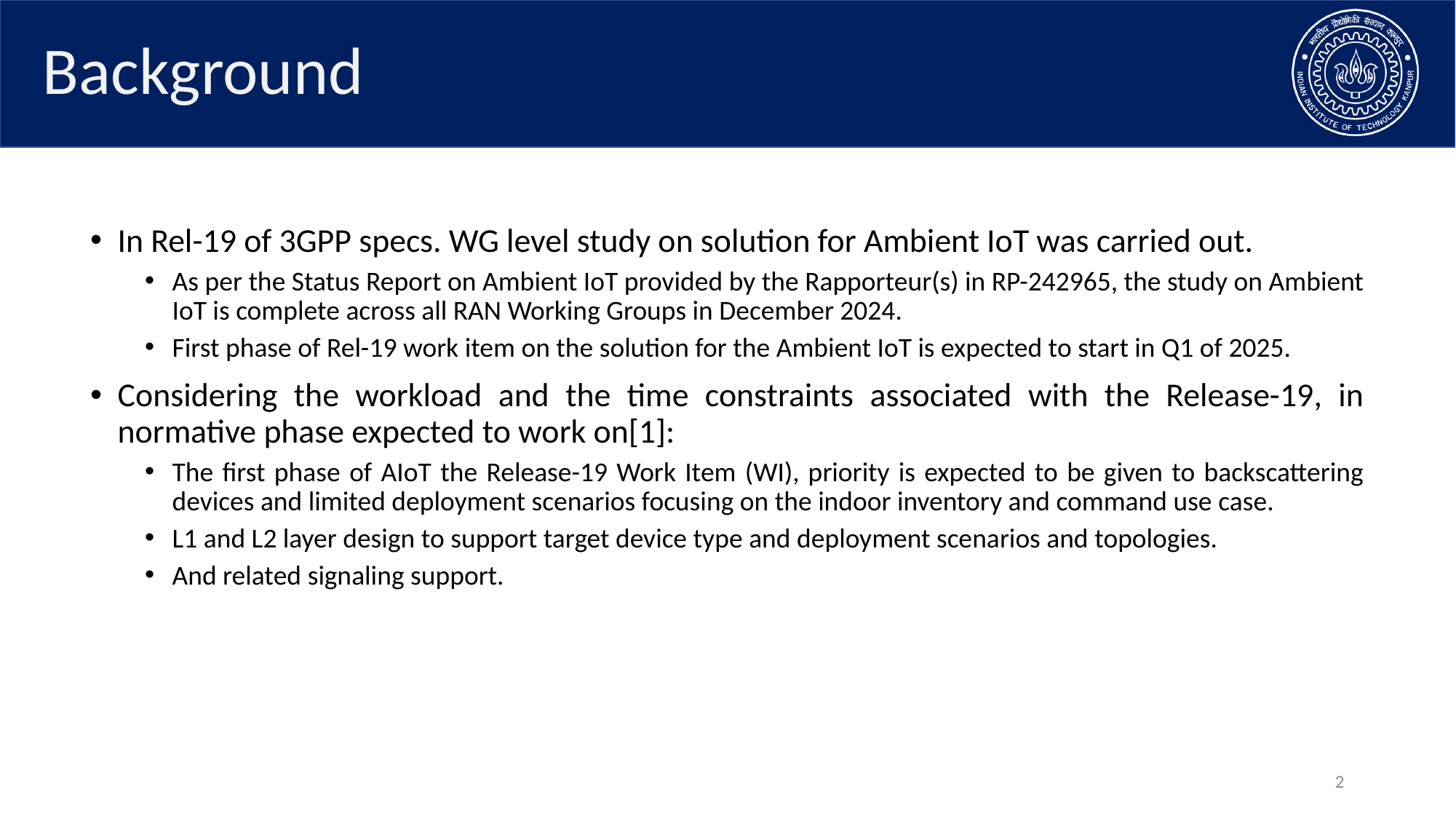

# Background
In Rel-19 of 3GPP specs. WG level study on solution for Ambient IoT was carried out.
As per the Status Report on Ambient IoT provided by the Rapporteur(s) in RP-242965, the study on Ambient IoT is complete across all RAN Working Groups in December 2024.
First phase of Rel-19 work item on the solution for the Ambient IoT is expected to start in Q1 of 2025.
Considering the workload and the time constraints associated with the Release-19, in normative phase expected to work on[1]:
The first phase of AIoT the Release-19 Work Item (WI), priority is expected to be given to backscattering devices and limited deployment scenarios focusing on the indoor inventory and command use case.
L1 and L2 layer design to support target device type and deployment scenarios and topologies.
And related signaling support.

2